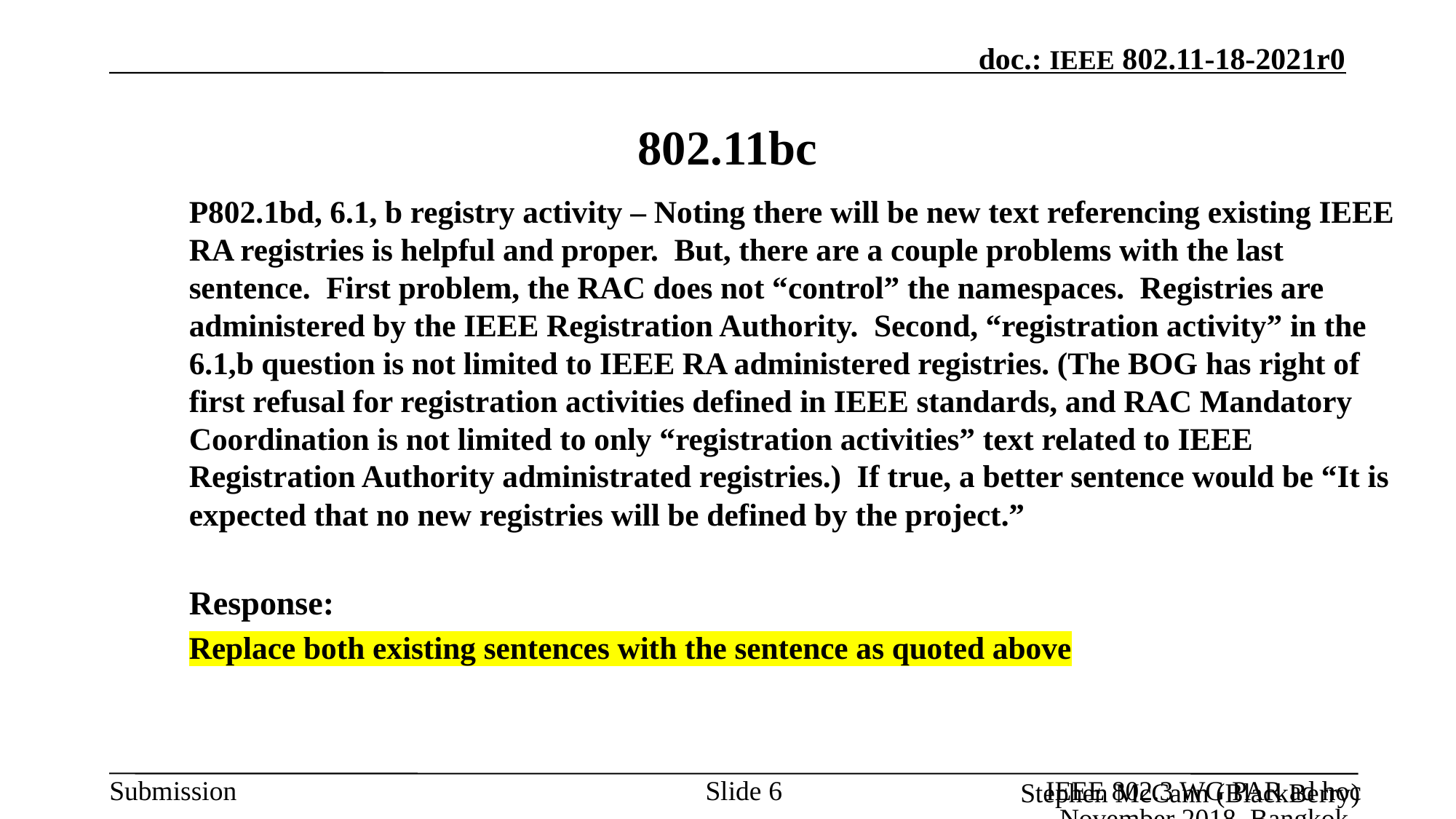

IEEE 802.3 WG PAR ad hoc, November 2018, Bangkok, Thailand
# 802.11bc
P802.1bd, 6.1, b registry activity – Noting there will be new text referencing existing IEEE RA registries is helpful and proper.  But, there are a couple problems with the last sentence.  First problem, the RAC does not “control” the namespaces.  Registries are administered by the IEEE Registration Authority.  Second, “registration activity” in the 6.1,b question is not limited to IEEE RA administered registries. (The BOG has right of first refusal for registration activities defined in IEEE standards, and RAC Mandatory Coordination is not limited to only “registration activities” text related to IEEE Registration Authority administrated registries.)  If true, a better sentence would be “It is expected that no new registries will be defined by the project.”

Response:
Replace both existing sentences with the sentence as quoted above
6
Stephen McCann (BlackBerry)